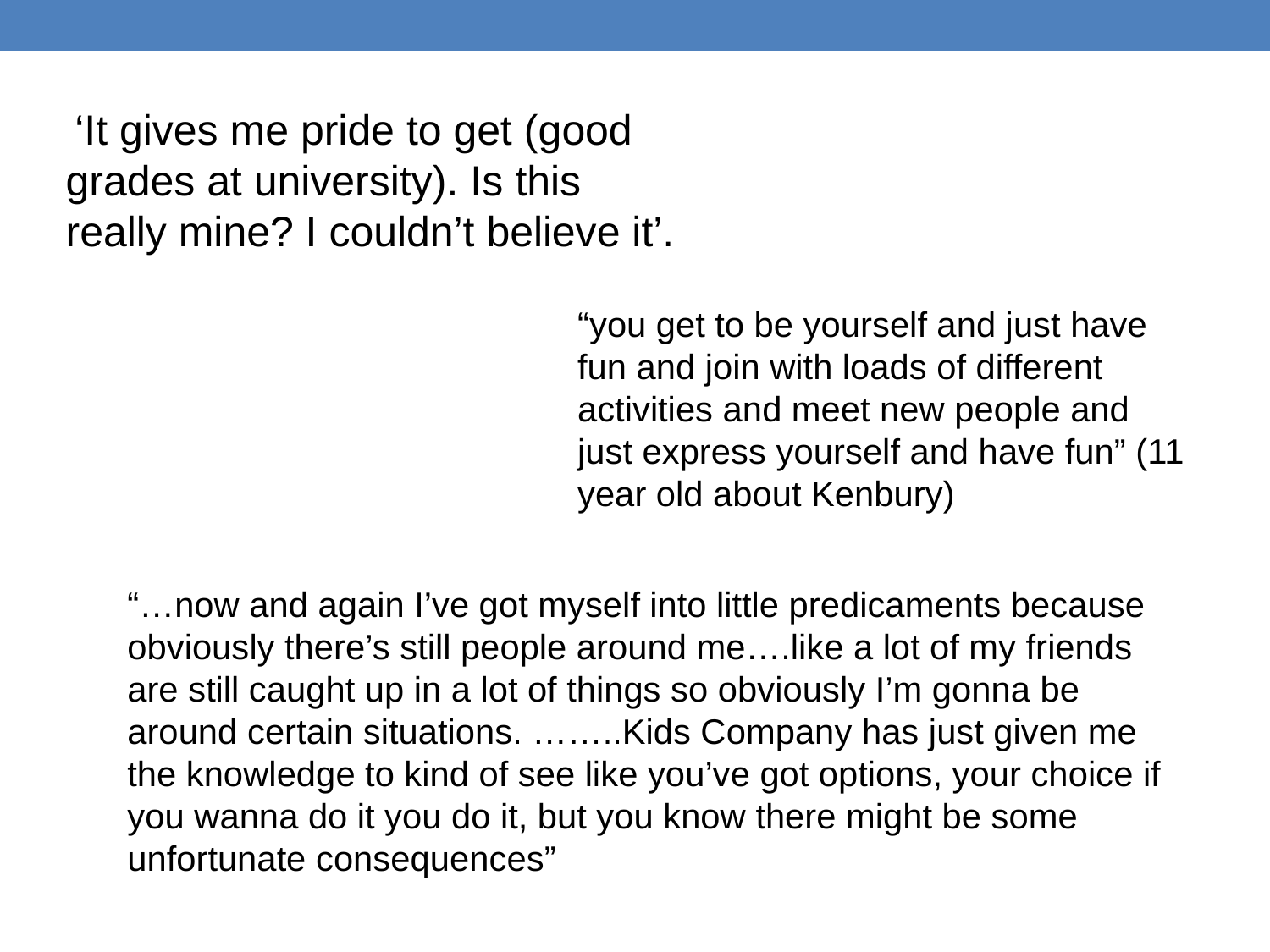

‘It gives me pride to get (good grades at university). Is this really mine? I couldn’t believe it’.
“you get to be yourself and just have fun and join with loads of different activities and meet new people and just express yourself and have fun” (11 year old about Kenbury)
“…now and again I’ve got myself into little predicaments because obviously there’s still people around me….like a lot of my friends are still caught up in a lot of things so obviously I’m gonna be around certain situations. ……..Kids Company has just given me the knowledge to kind of see like you’ve got options, your choice if you wanna do it you do it, but you know there might be some unfortunate consequences”